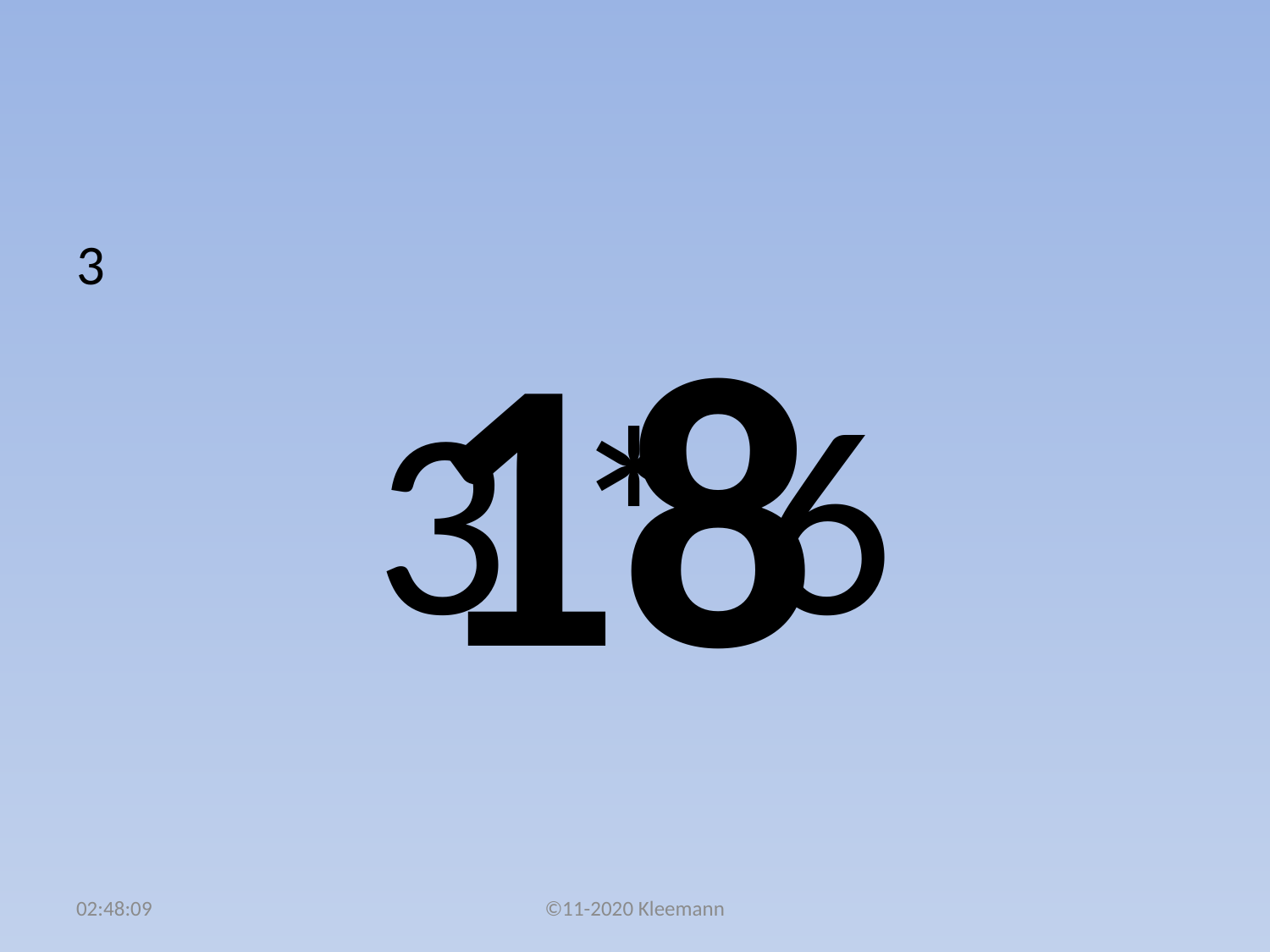

#
3
3 * 6
18
02:48:09
©11-2020 Kleemann